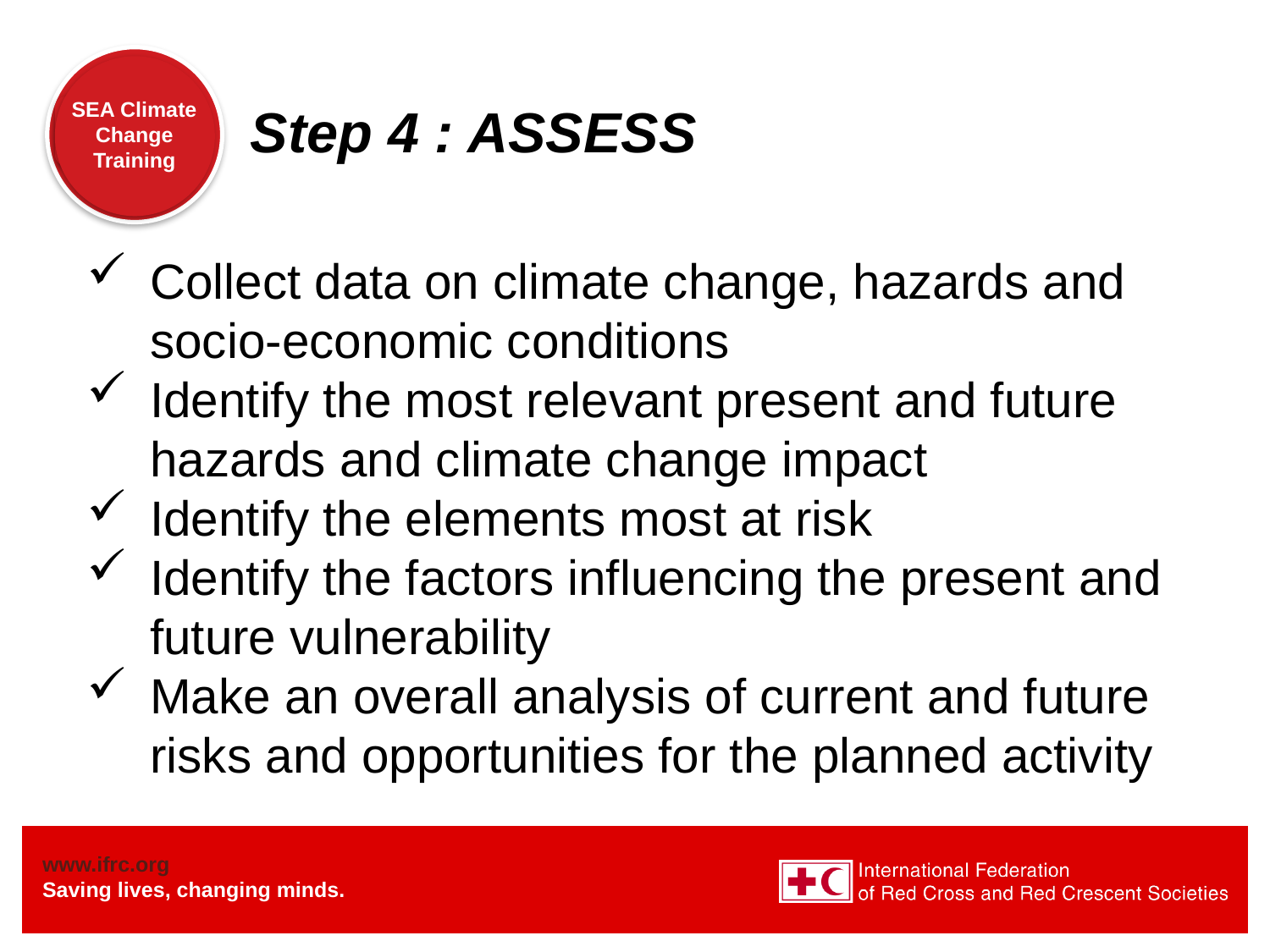

Step 4 : ASSESS
Collect data on climate change, hazards and socio-economic conditions
Identify the most relevant present and future hazards and climate change impact
Identify the elements most at risk
Identify the factors influencing the present and future vulnerability
Make an overall analysis of current and future risks and opportunities for the planned activity